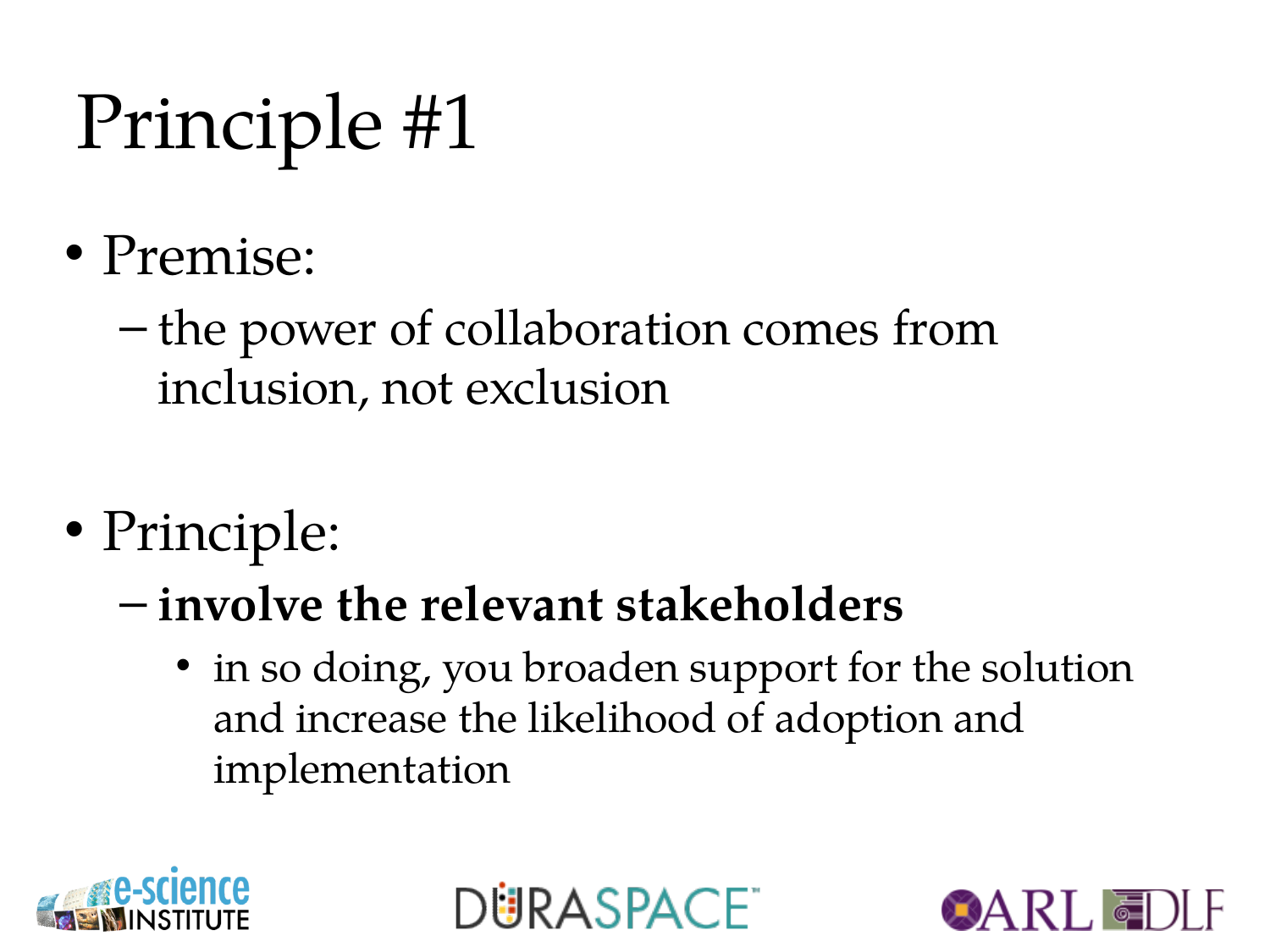

# Principle #1
Premise:
the power of collaboration comes from inclusion, not exclusion

Principle:
involve the relevant stakeholders
in so doing, you broaden support for the solution and increase the likelihood of adoption and implementation